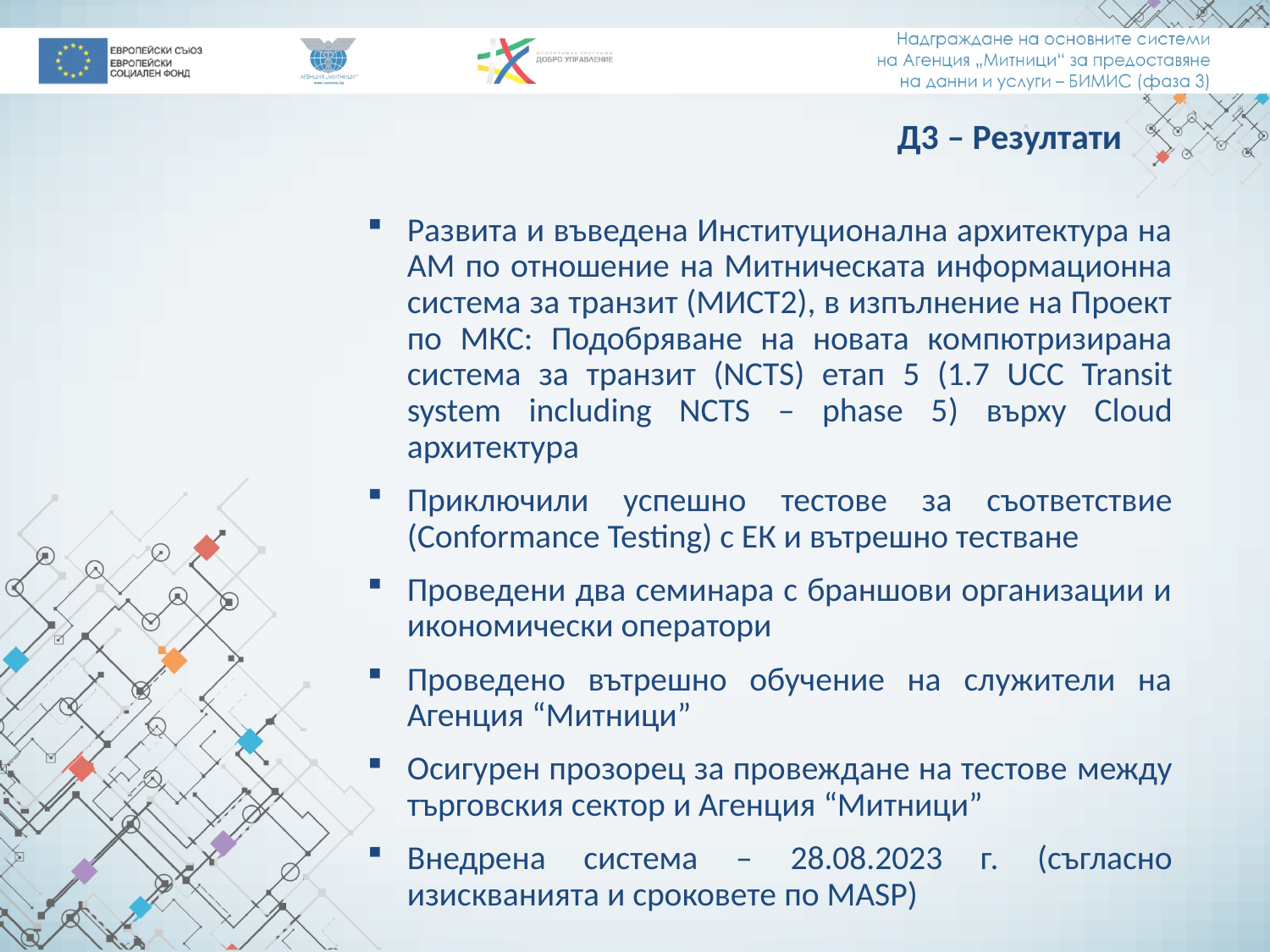

Д3 – Резултати

Развита и въведена Институционална архитектура на АМ по отношение на Митническата информационна система за транзит (МИСТ2), в изпълнение на Проект по МКС: Подобряване на новата компютризирана система за транзит (NCTS) етап 5 (1.7 UCC Transit system including NCTS – phase 5) върху Cloud архитектура
Приключили успешно тестове за съответствие (Conformance Testing) с ЕК и вътрешно тестване
Проведени два семинара с браншови организации и икономически оператори
Проведено вътрешно обучение на служители на Агенция “Митници”
Осигурен прозорец за провеждане на тестове между търговския сектор и Агенция “Митници”
Внедрена система – 28.08.2023 г. (съгласно изискванията и сроковете по MASP)